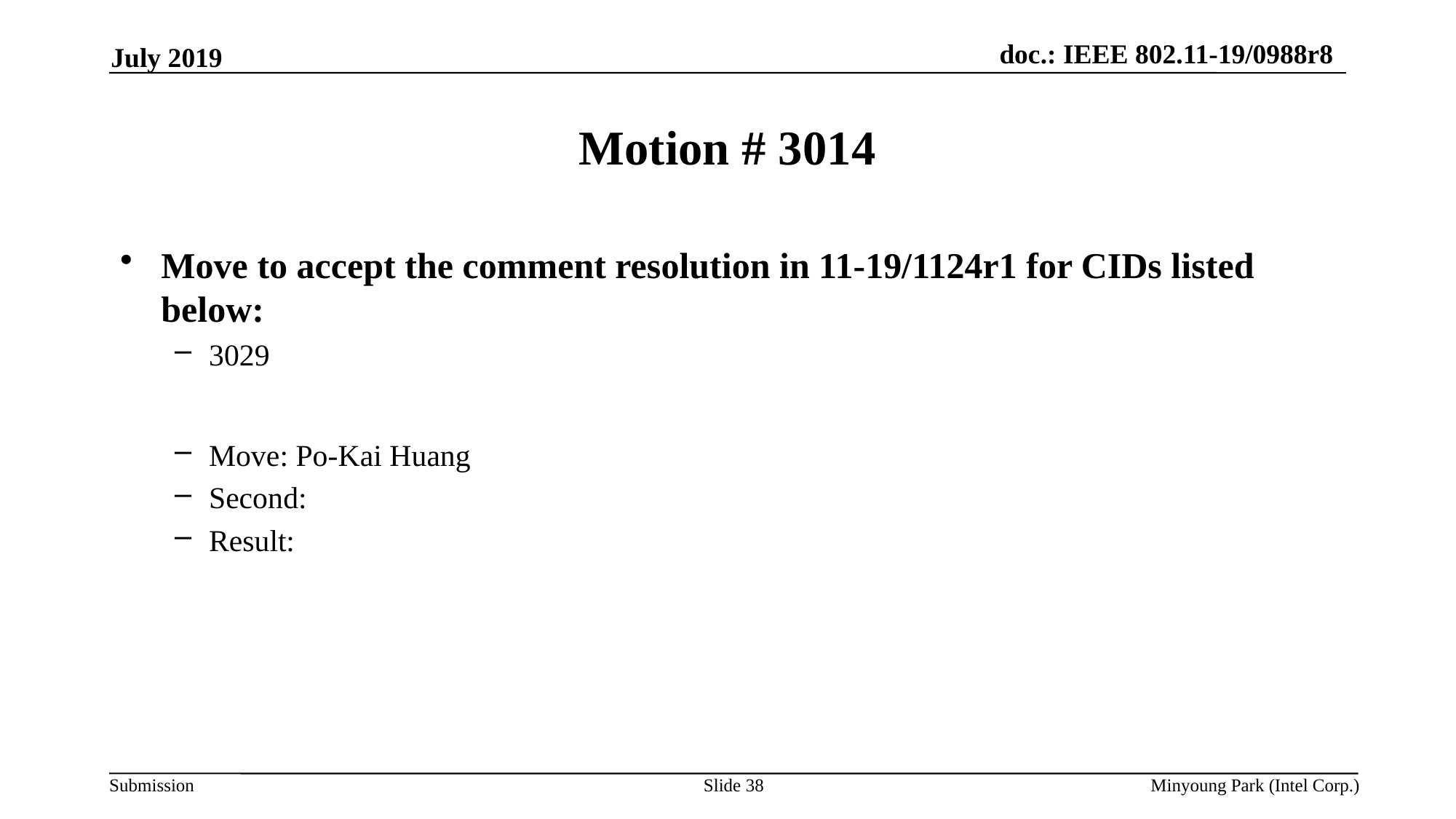

July 2019
# Motion # 3014
Move to accept the comment resolution in 11-19/1124r1 for CIDs listed below:
3029

Move: Po-Kai Huang
Second:
Result:

Slide 38
Minyoung Park (Intel Corp.)